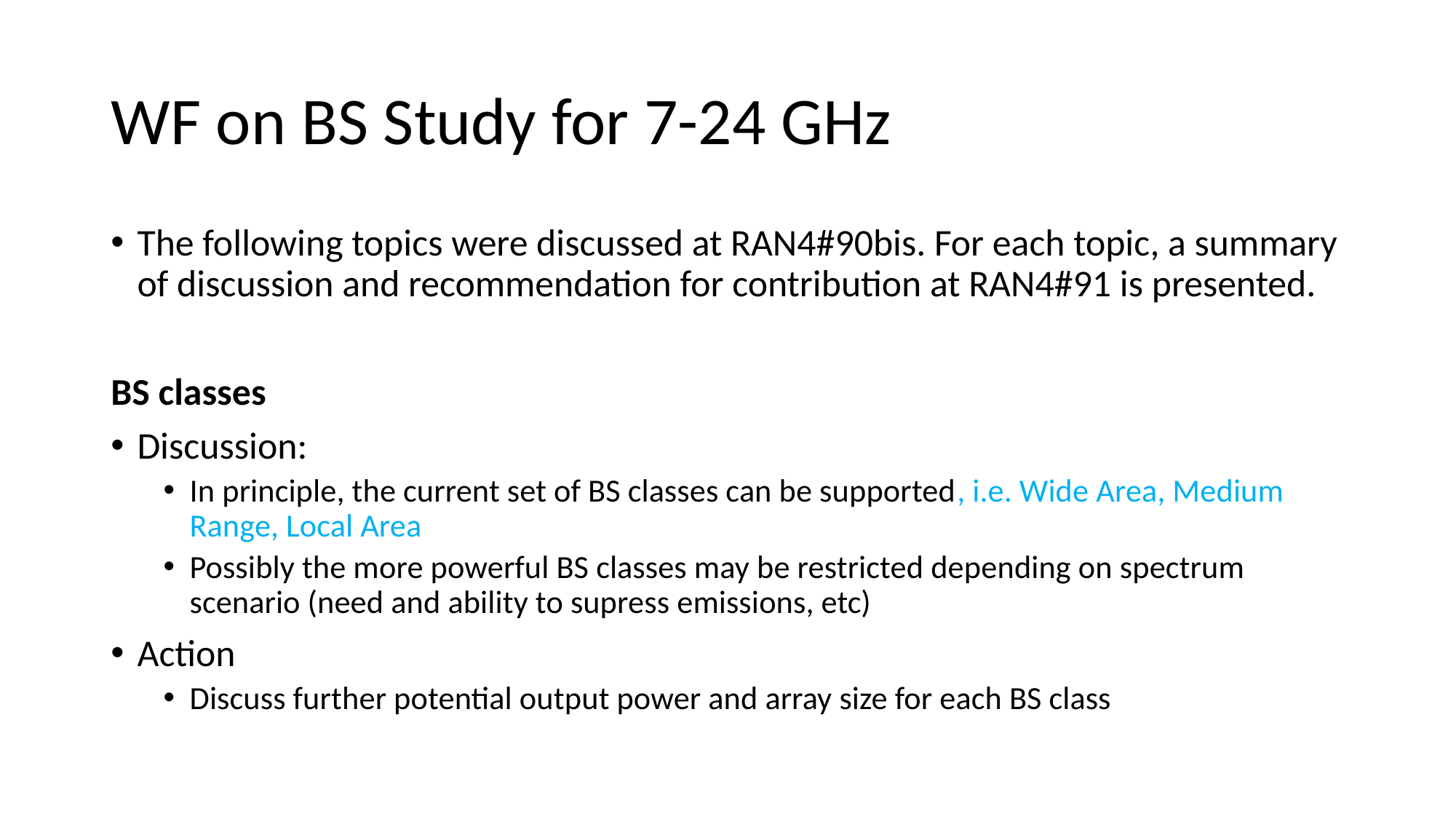

# WF on BS Study for 7-24 GHz
The following topics were discussed at RAN4#90bis. For each topic, a summary of discussion and recommendation for contribution at RAN4#91 is presented.

BS classes
Discussion:
In principle, the current set of BS classes can be supported, i.e. Wide Area, Medium Range, Local Area
Possibly the more powerful BS classes may be restricted depending on spectrum scenario (need and ability to supress emissions, etc)
Action
Discuss further potential output power and array size for each BS class